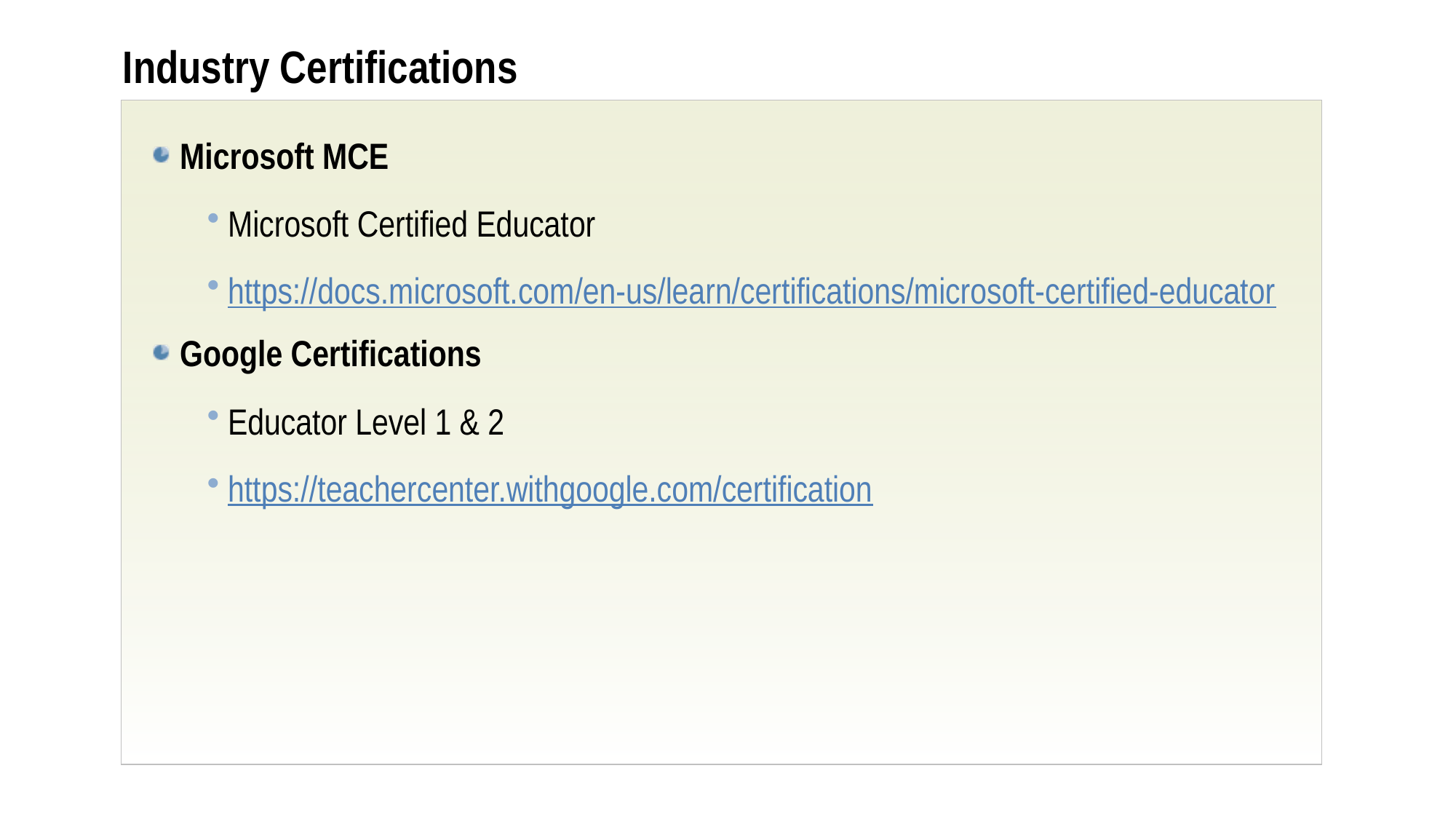

# Industry Certifications
Microsoft MCE
Microsoft Certified Educator
https://docs.microsoft.com/en-us/learn/certifications/microsoft-certified-educator
Google Certifications
Educator Level 1 & 2
https://teachercenter.withgoogle.com/certification